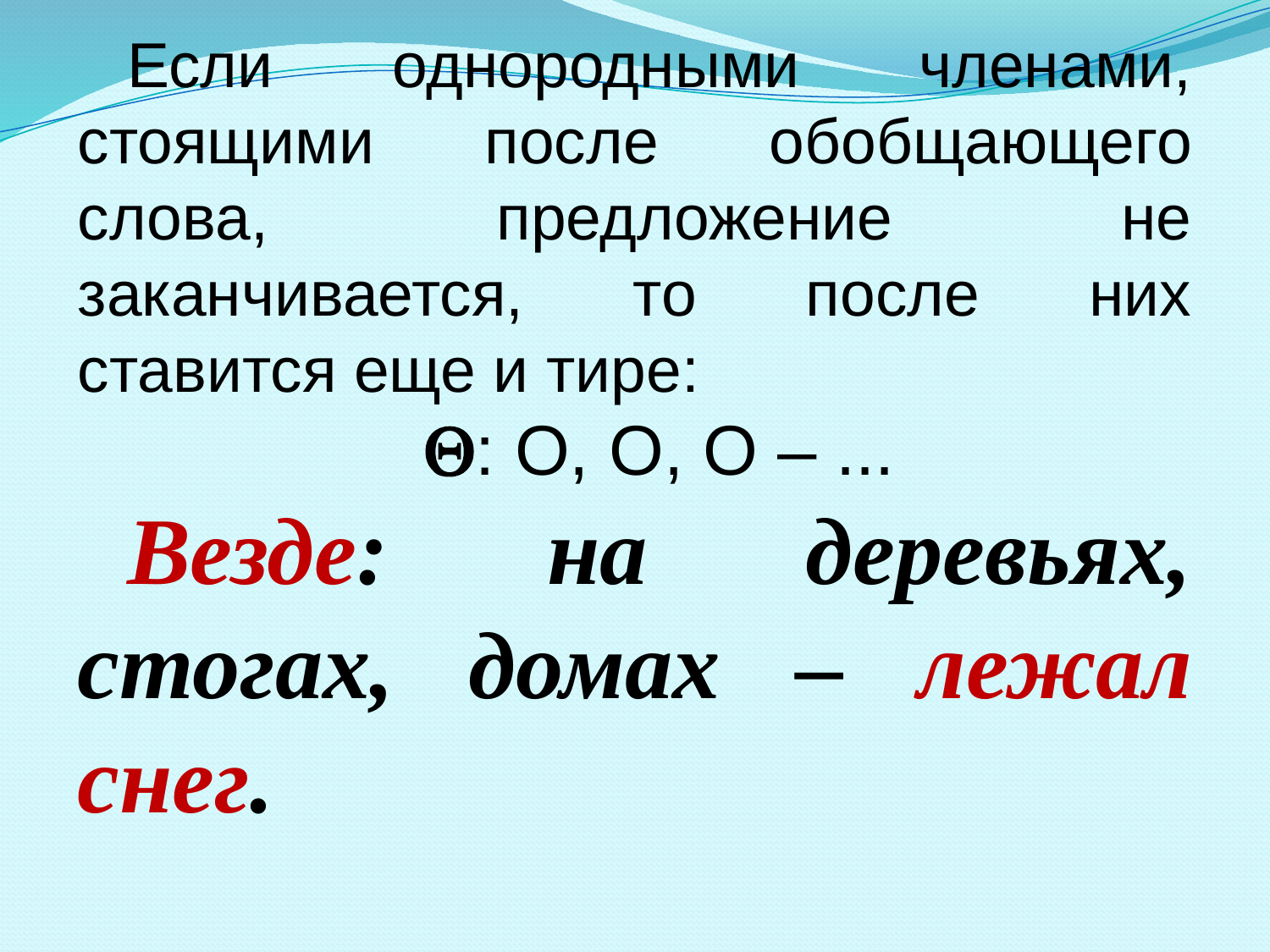

Если однородными членами, стоящими после обобщающего слова, предложение не заканчивается, то после них ставится еще и тире:
Θ: О, О, О – ...
Везде: на деревьях, стогах, домах – лежал снег.